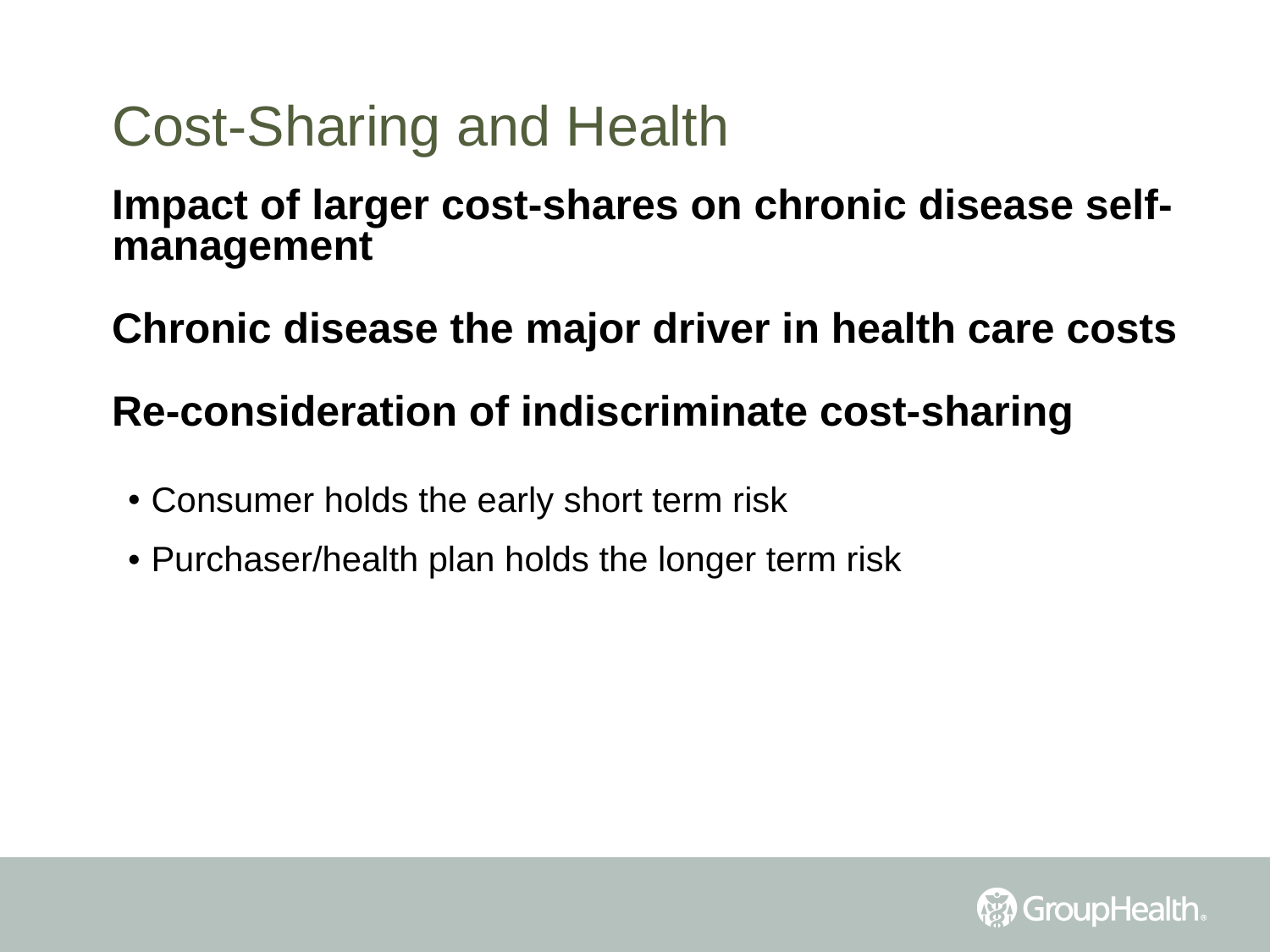

# Cost-Sharing and Health
Impact of larger cost-shares on chronic disease self-management
Chronic disease the major driver in health care costs
Re-consideration of indiscriminate cost-sharing
Consumer holds the early short term risk
Purchaser/health plan holds the longer term risk